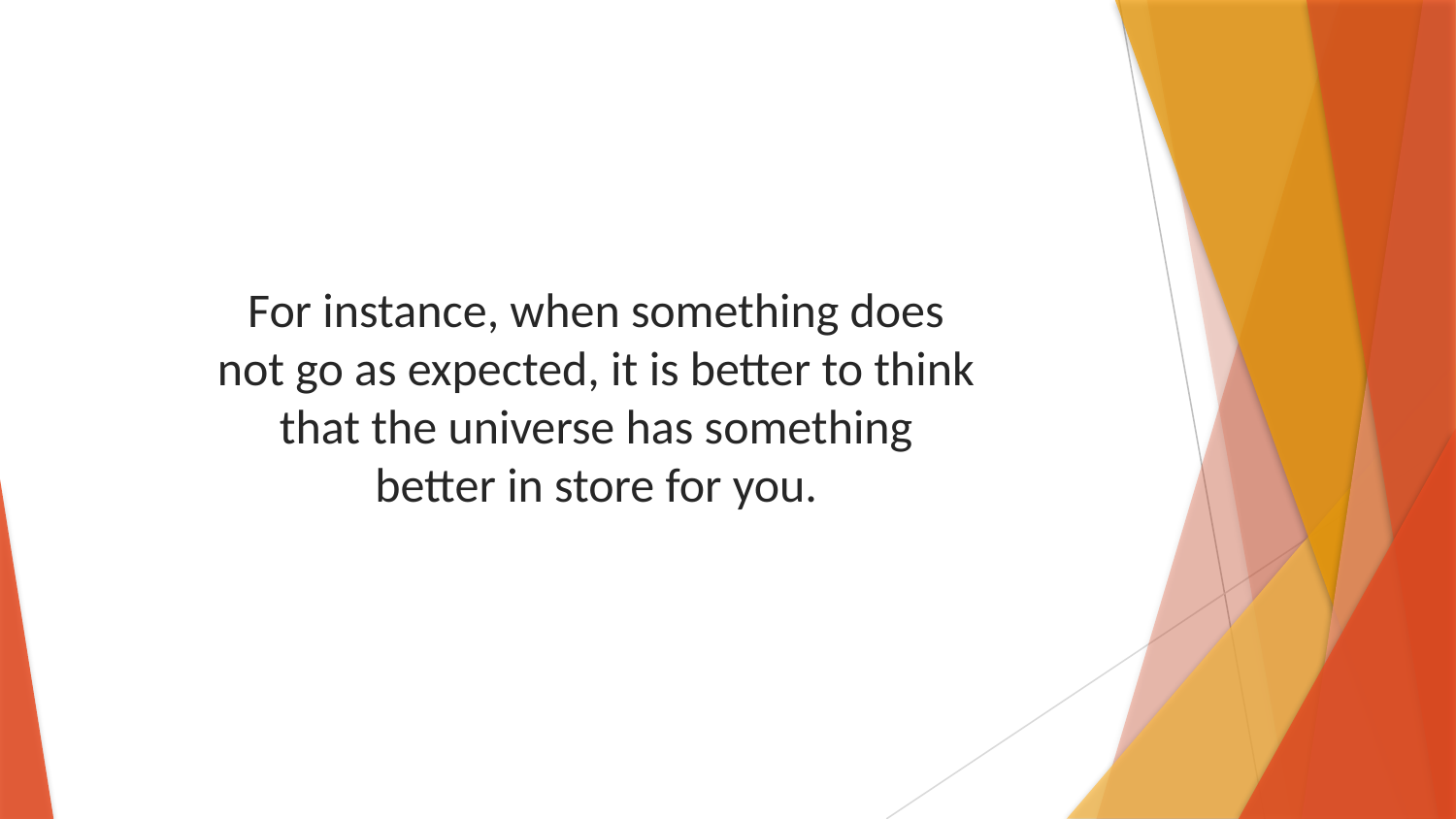

For instance, when something does not go as expected, it is better to think that the universe has something better in store for you.